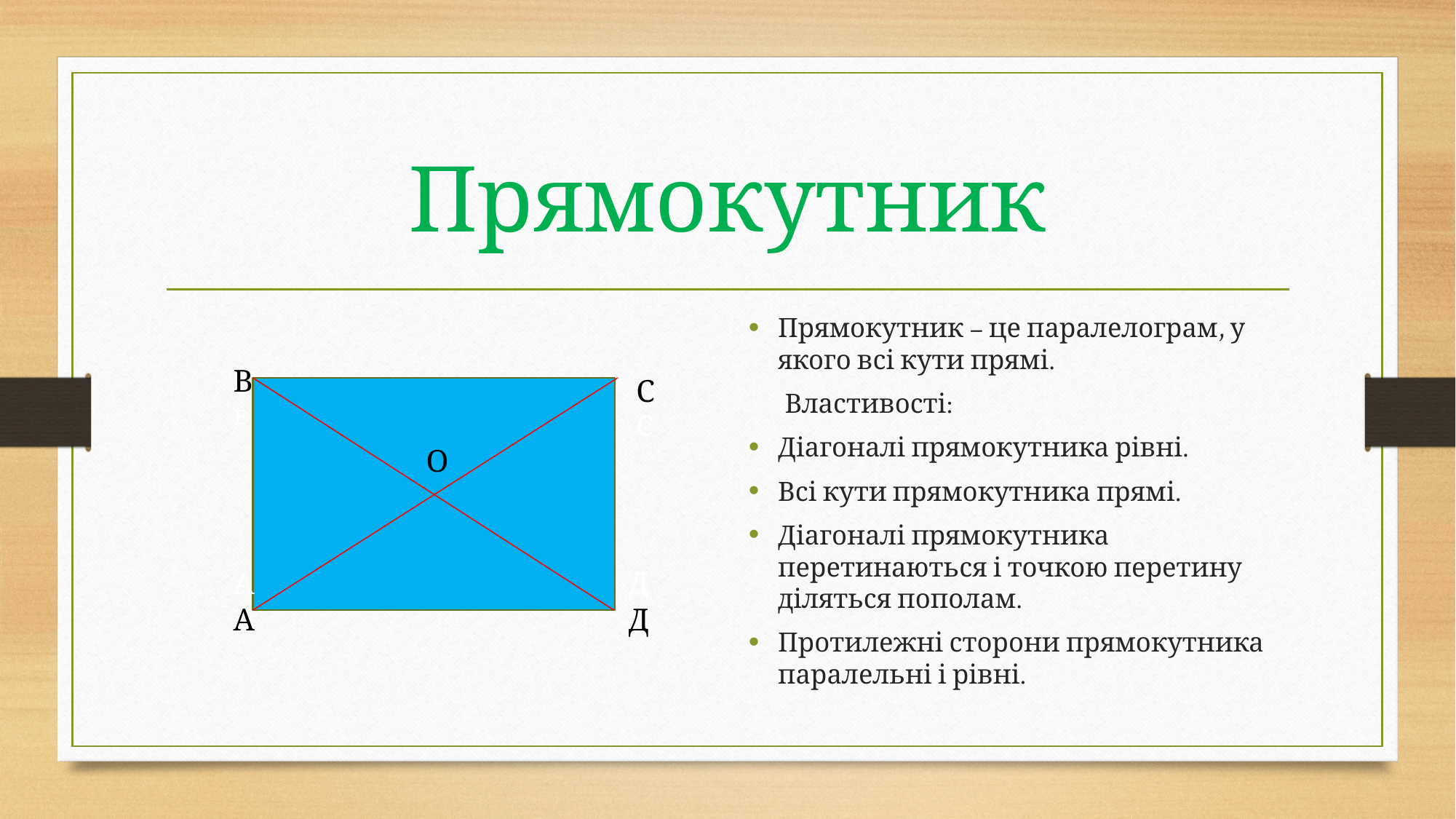

# Прямокутник

Прямокутник – це паралелограм, у якого всі кути прямі.
      Властивості:
Діагоналі прямокутника рівні.
Всі кути прямокутника прямі.
Діагоналі прямокутника перетинаються і точкою перетину діляться пополам.
Протилежні сторони прямокутника паралельні і рівні.

СС
Вв

О
ДД
АА